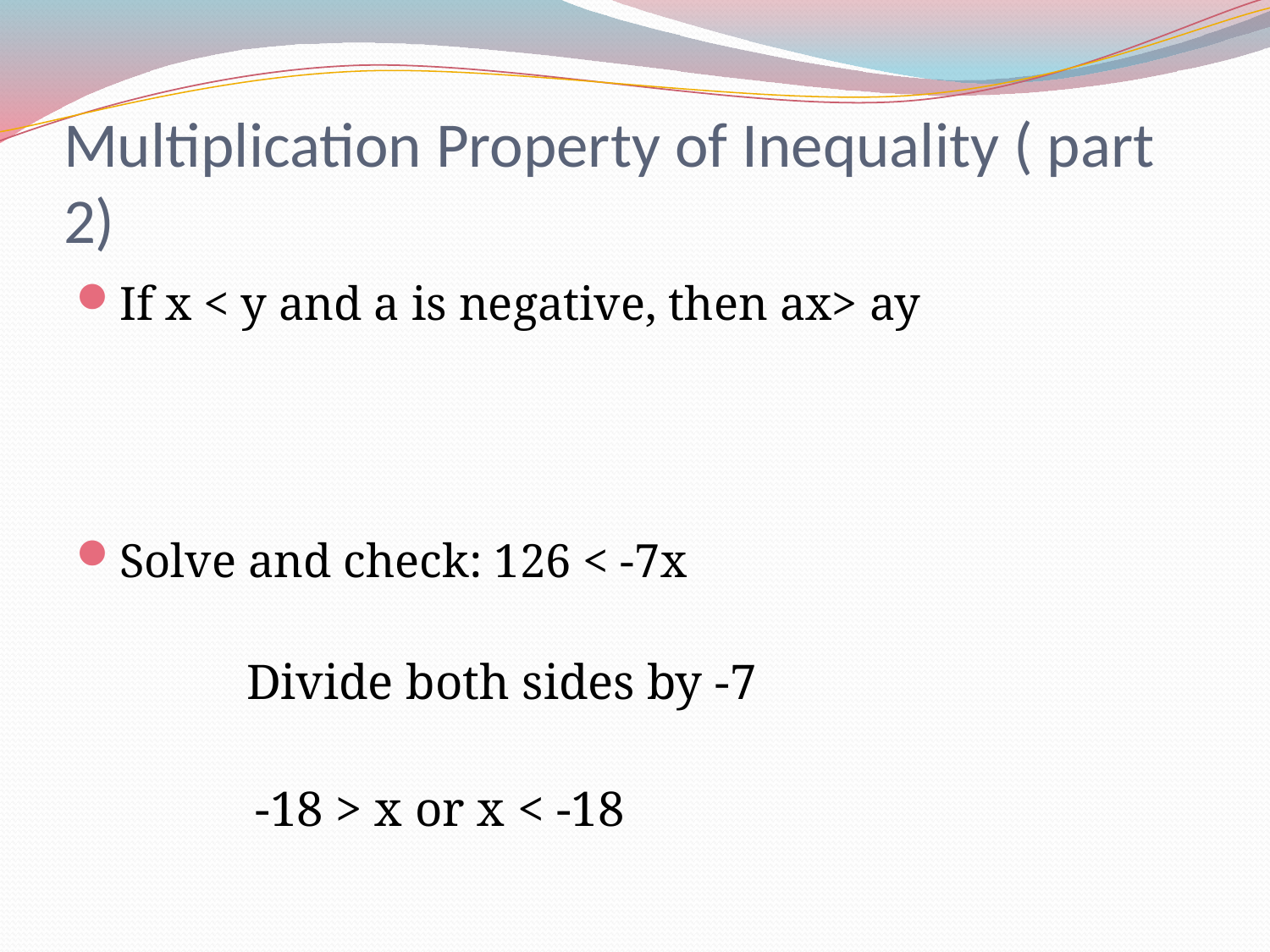

# Multiplication Property of Inequality ( part 2)
If x < y and a is negative, then ax> ay

Solve and check: 126 < -7x
Divide both sides by -7
-18 > x or x < -18